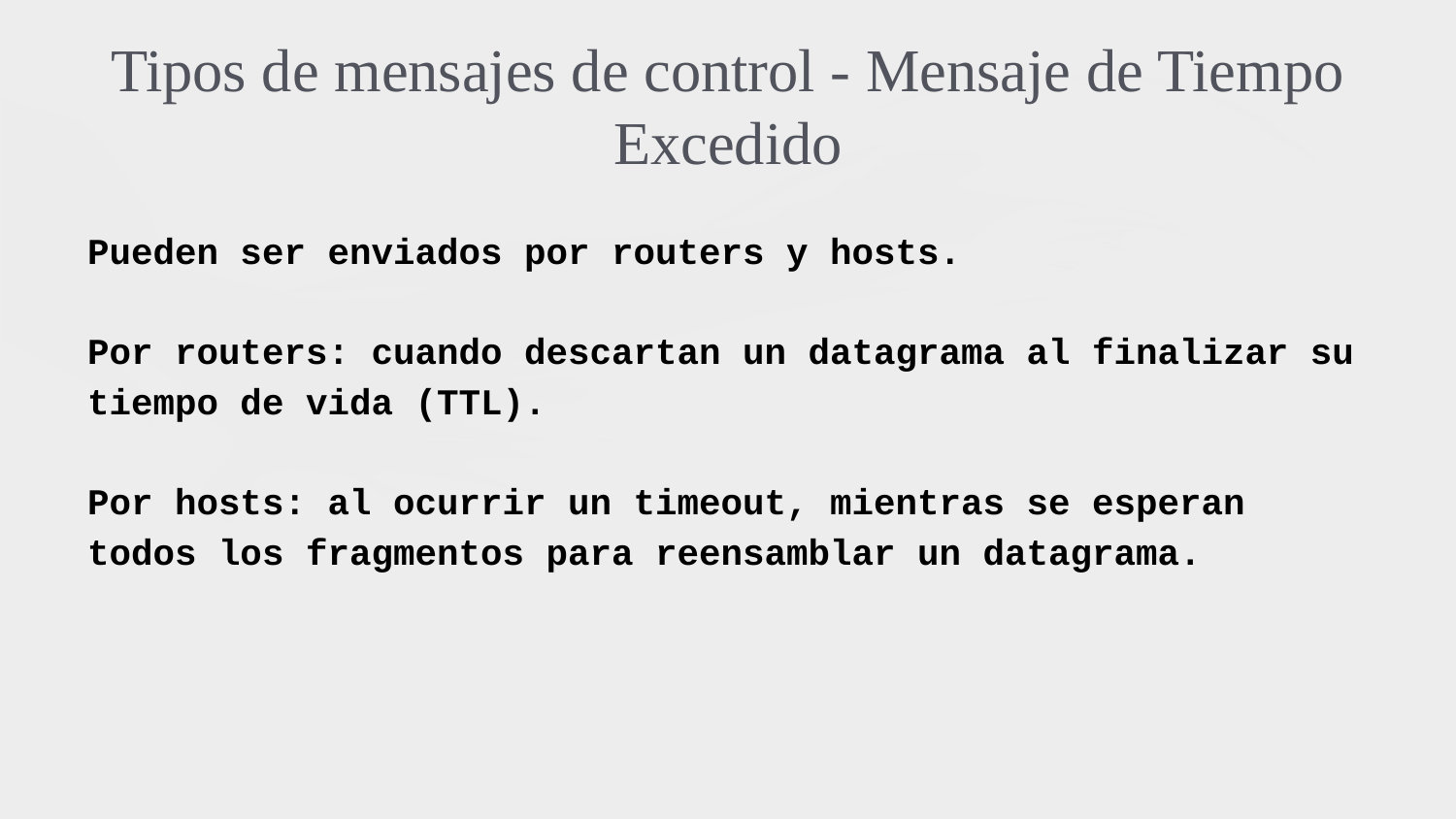

# Tipos de mensajes de control - Mensaje de Tiempo Excedido
Pueden ser enviados por routers y hosts.

Por routers: cuando descartan un datagrama al finalizar su
tiempo de vida (TTL).

Por hosts: al ocurrir un timeout, mientras se esperan todos los fragmentos para reensamblar un datagrama.